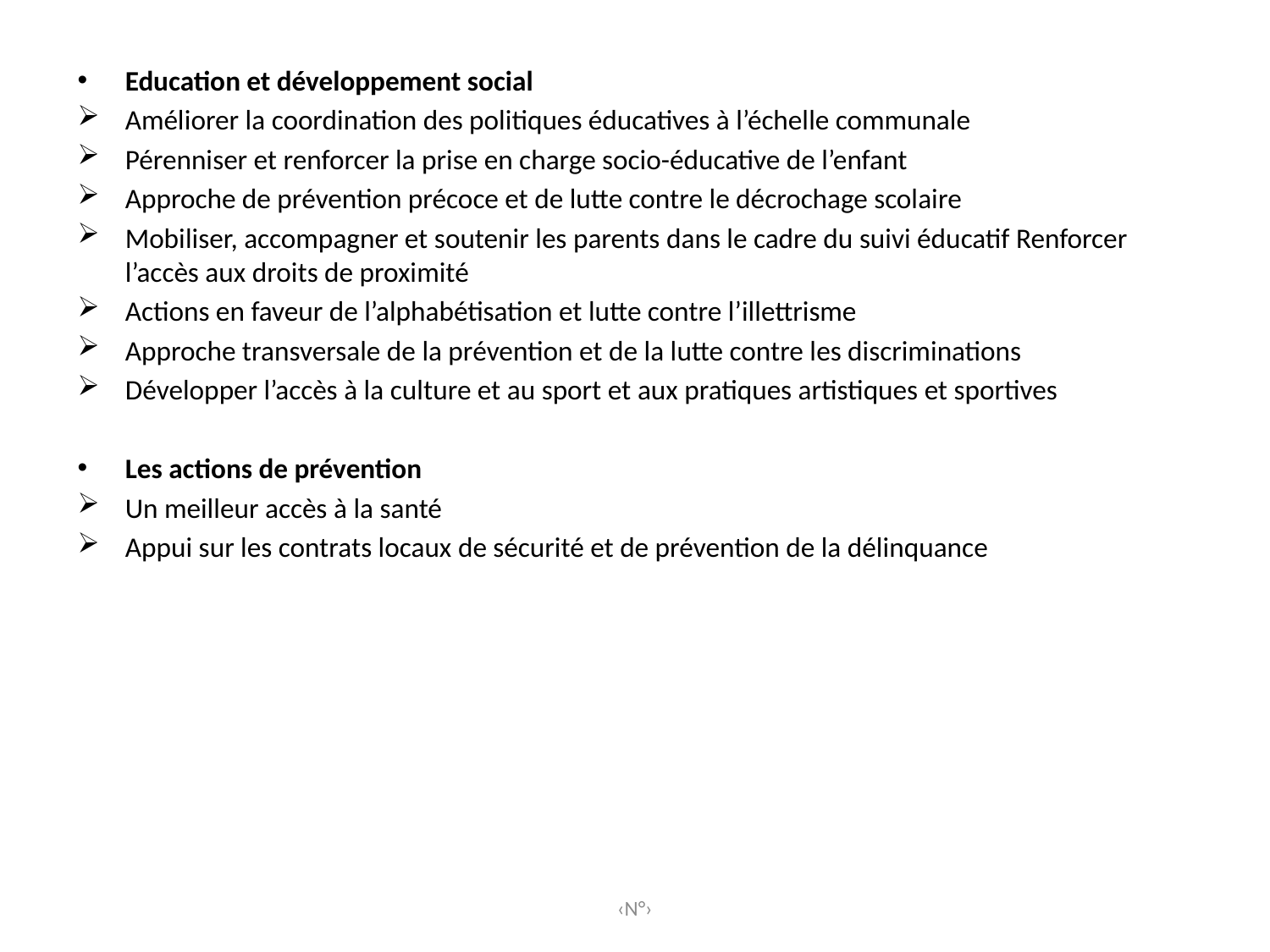

Education et développement social
Améliorer la coordination des politiques éducatives à l’échelle communale
Pérenniser et renforcer la prise en charge socio-éducative de l’enfant
Approche de prévention précoce et de lutte contre le décrochage scolaire
Mobiliser, accompagner et soutenir les parents dans le cadre du suivi éducatif Renforcer l’accès aux droits de proximité
Actions en faveur de l’alphabétisation et lutte contre l’illettrisme
Approche transversale de la prévention et de la lutte contre les discriminations
Développer l’accès à la culture et au sport et aux pratiques artistiques et sportives

Les actions de prévention
Un meilleur accès à la santé
Appui sur les contrats locaux de sécurité et de prévention de la délinquance
‹N°›